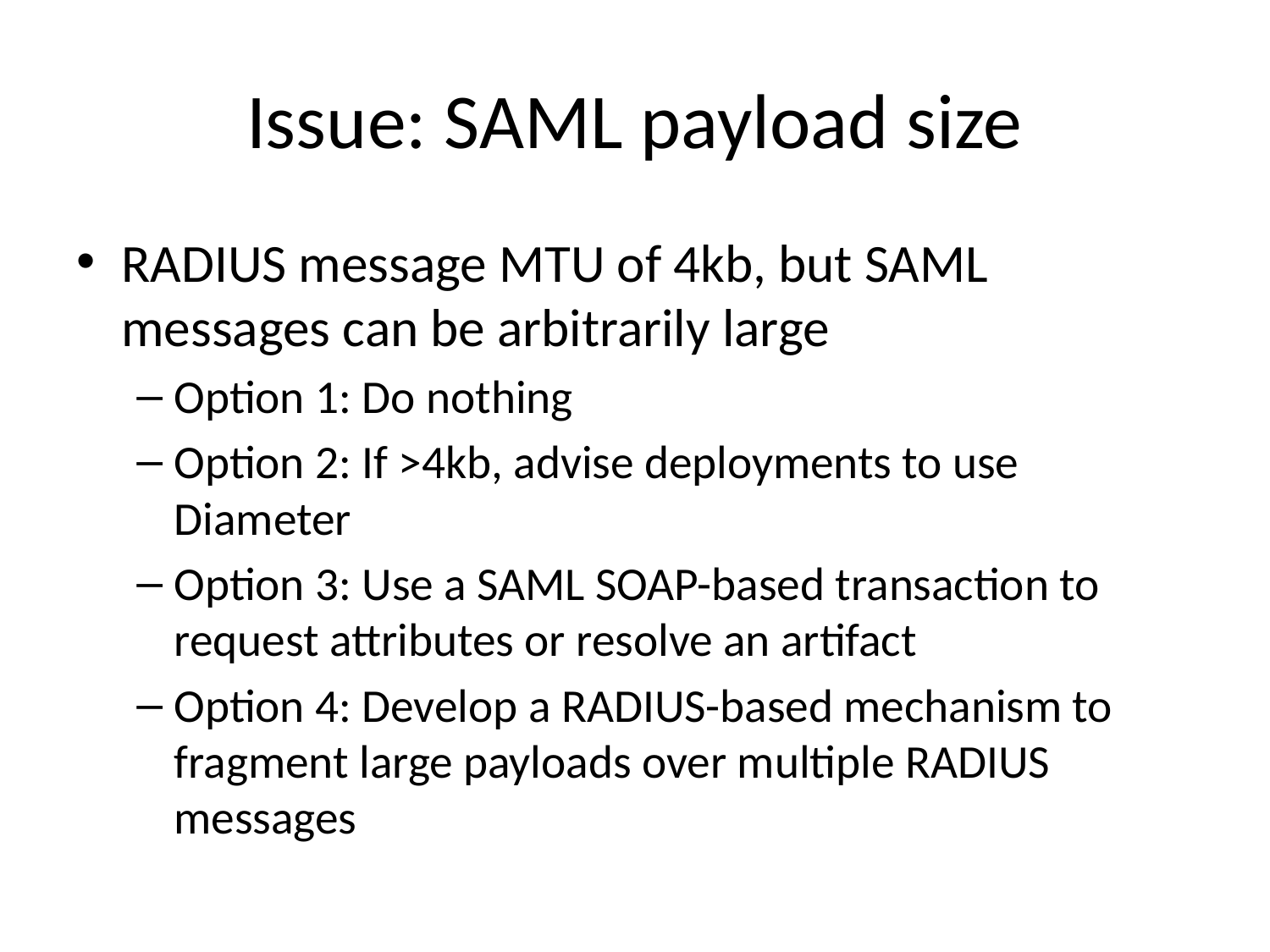

# Issue: SAML payload size
RADIUS message MTU of 4kb, but SAML messages can be arbitrarily large
Option 1: Do nothing
Option 2: If >4kb, advise deployments to use Diameter
Option 3: Use a SAML SOAP-based transaction to request attributes or resolve an artifact
Option 4: Develop a RADIUS-based mechanism to fragment large payloads over multiple RADIUS messages